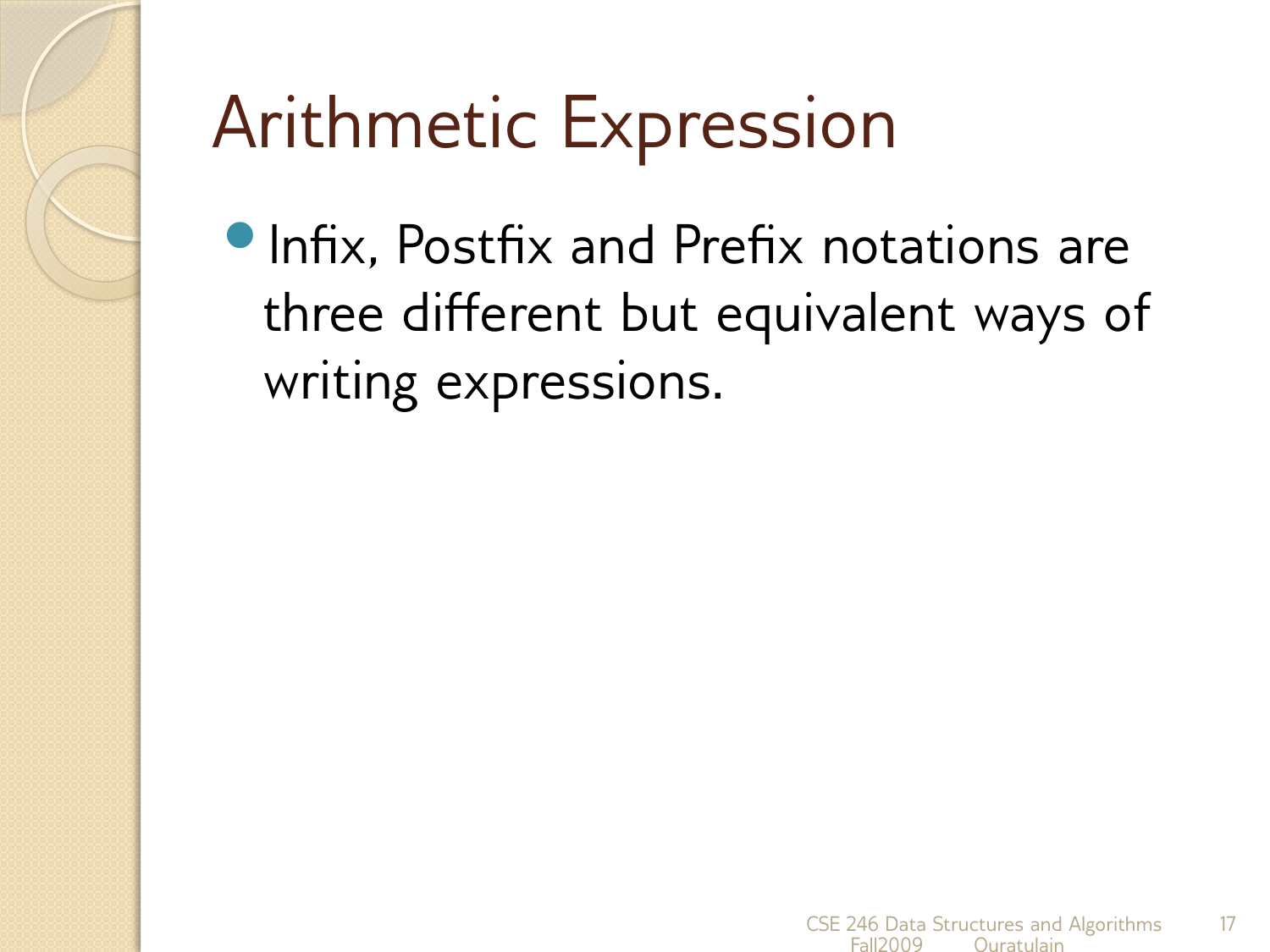

# Arithmetic Expression
Infix, Postfix and Prefix notations are three different but equivalent ways of writing expressions.

CSE 246 Data Structures and Algorithms          Fall2009        Quratulain
17